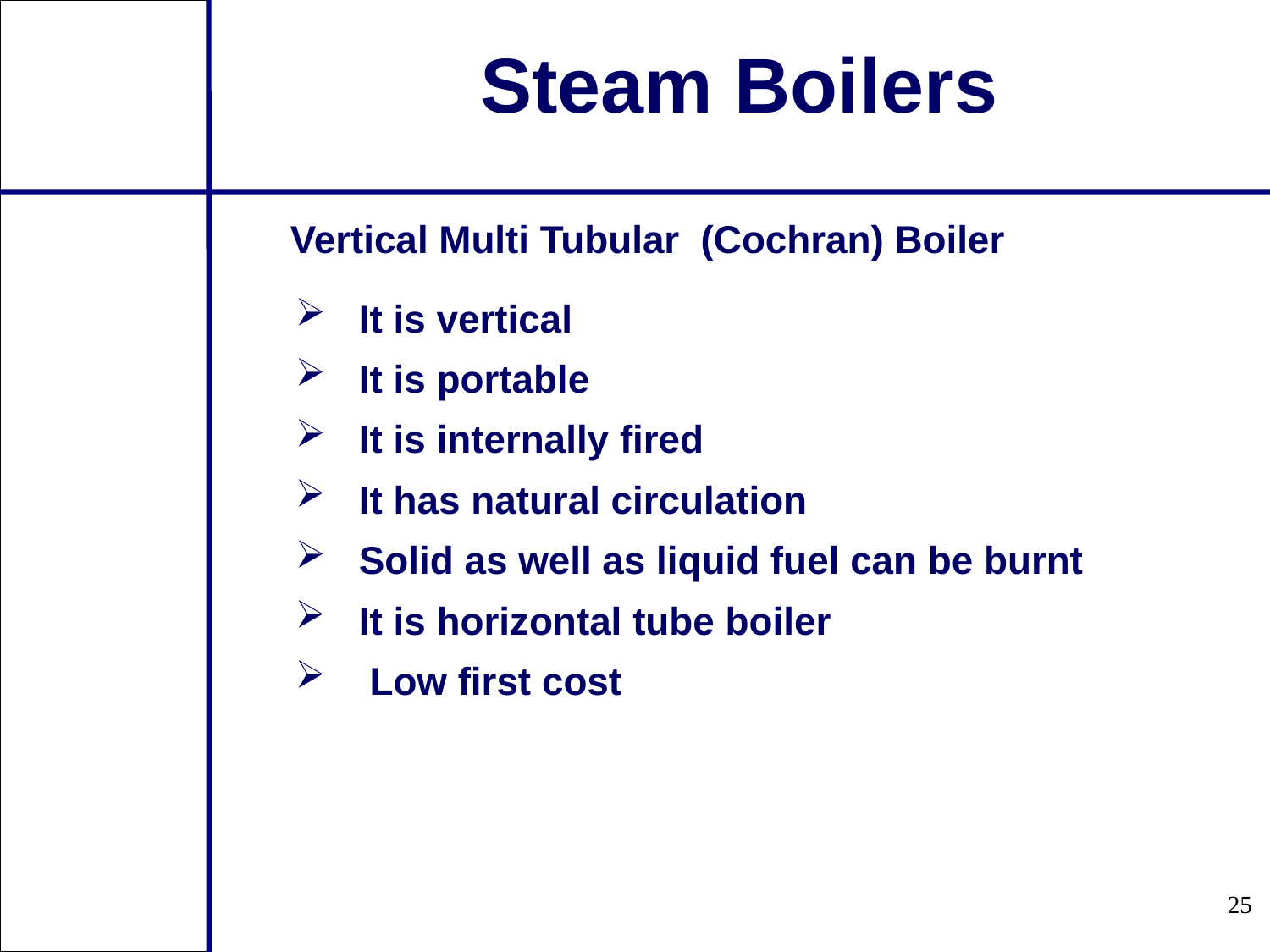

Steam Boilers
Vertical Multi Tubular  (Cochran) Boiler
It is vertical
It is portable
It is internally fired
It has natural circulation
Solid as well as liquid fuel can be burnt
It is horizontal tube boiler
 Low first cost
25